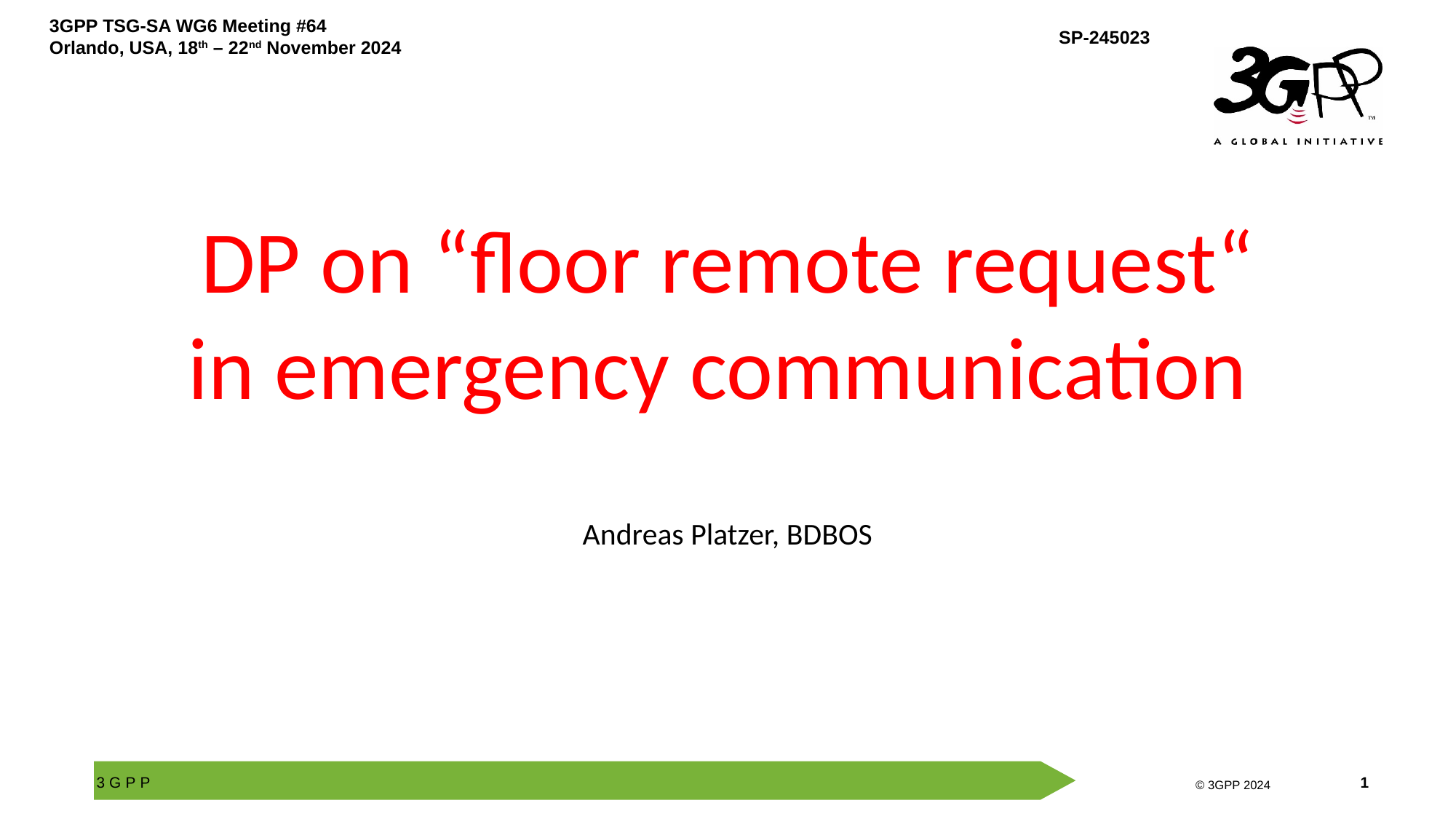

3GPP TSG-SA WG6 Meeting #64
Orlando, USA, 18th – 22nd November 2024
SP-245023
# DP on “floor remote request“ in emergency communication
Andreas Platzer, BDBOS